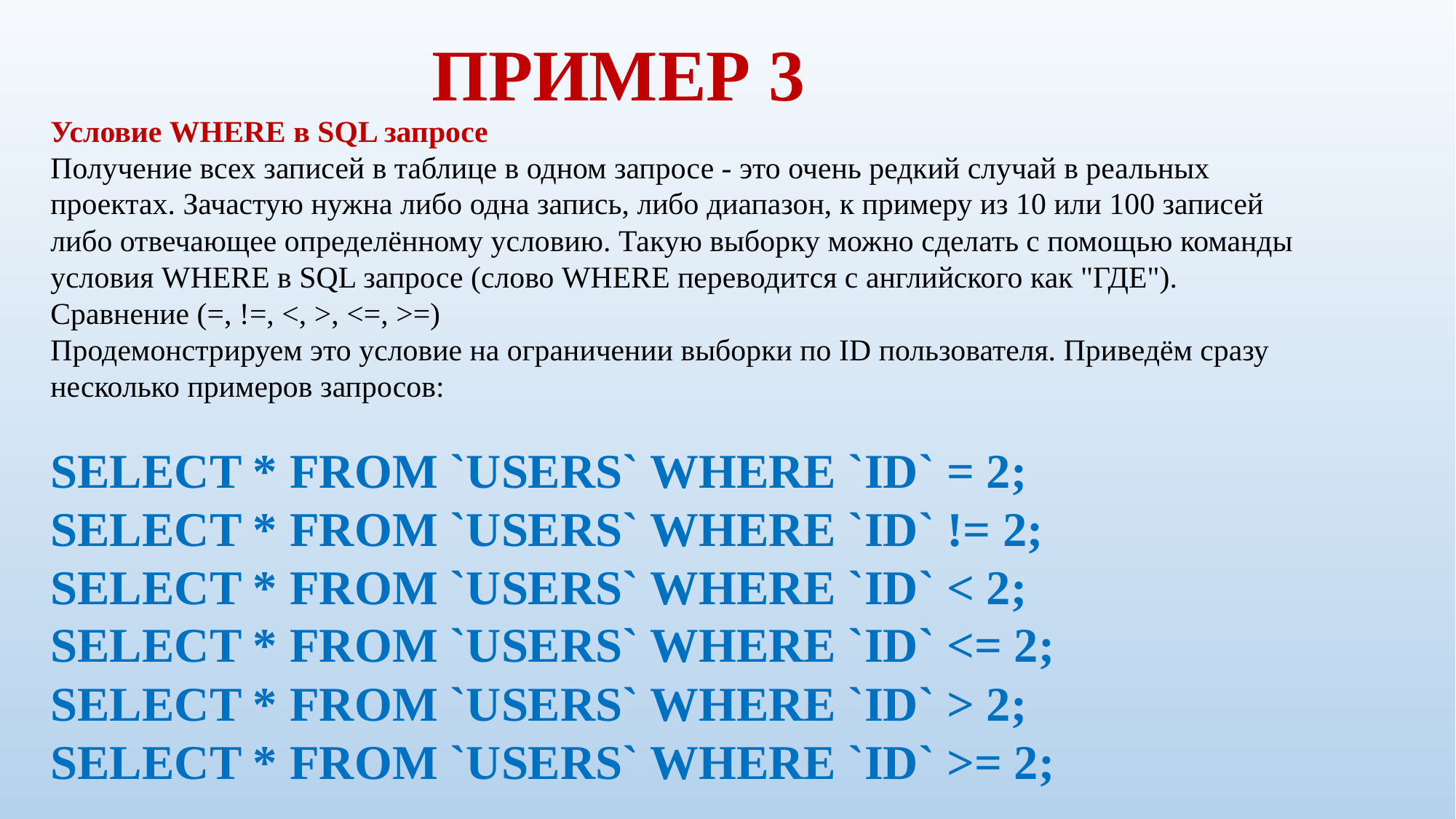

ПРИМЕР 3
Условие WHERE в SQL запросе
Получение всех записей в таблице в одном запросе - это очень редкий случай в реальных проектах. Зачастую нужна либо одна запись, либо диапазон, к примеру из 10 или 100 записей либо отвечающее определённому условию. Такую выборку можно сделать с помощью команды условия WHERE в SQL запросе (слово WHERE переводится с английского как "ГДЕ").
Сравнение (=, !=, <, >, <=, >=)
Продемонстрируем это условие на ограничении выборки по ID пользователя. Приведём сразу несколько примеров запросов:

SELECT * FROM `USERS` WHERE `ID` = 2;
SELECT * FROM `USERS` WHERE `ID` != 2;
SELECT * FROM `USERS` WHERE `ID` < 2;
SELECT * FROM `USERS` WHERE `ID` <= 2;
SELECT * FROM `USERS` WHERE `ID` > 2;
SELECT * FROM `USERS` WHERE `ID` >= 2;